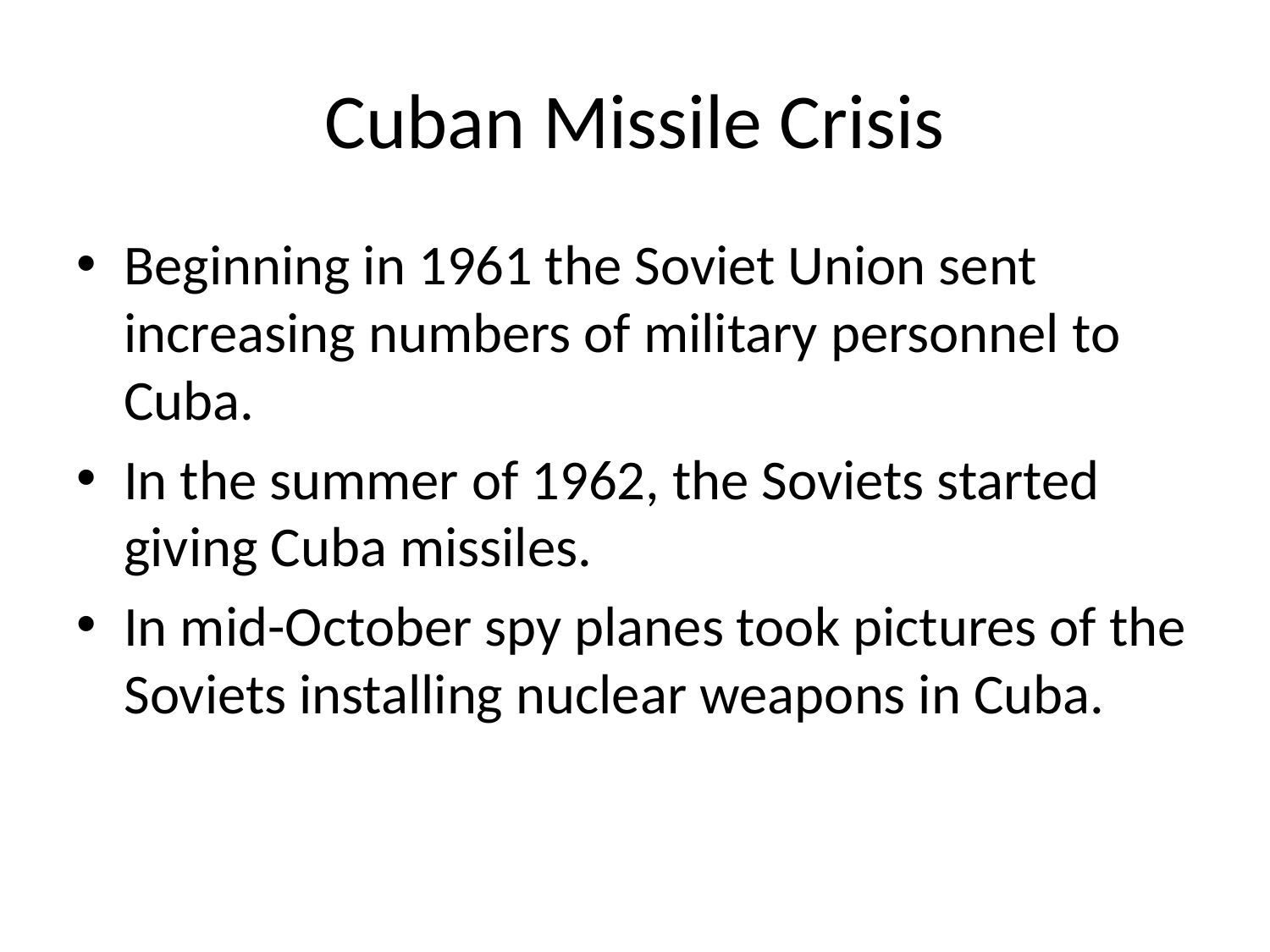

# Cuban Missile Crisis
Beginning in 1961 the Soviet Union sent increasing numbers of military personnel to Cuba.
In the summer of 1962, the Soviets started giving Cuba missiles.
In mid-October spy planes took pictures of the Soviets installing nuclear weapons in Cuba.